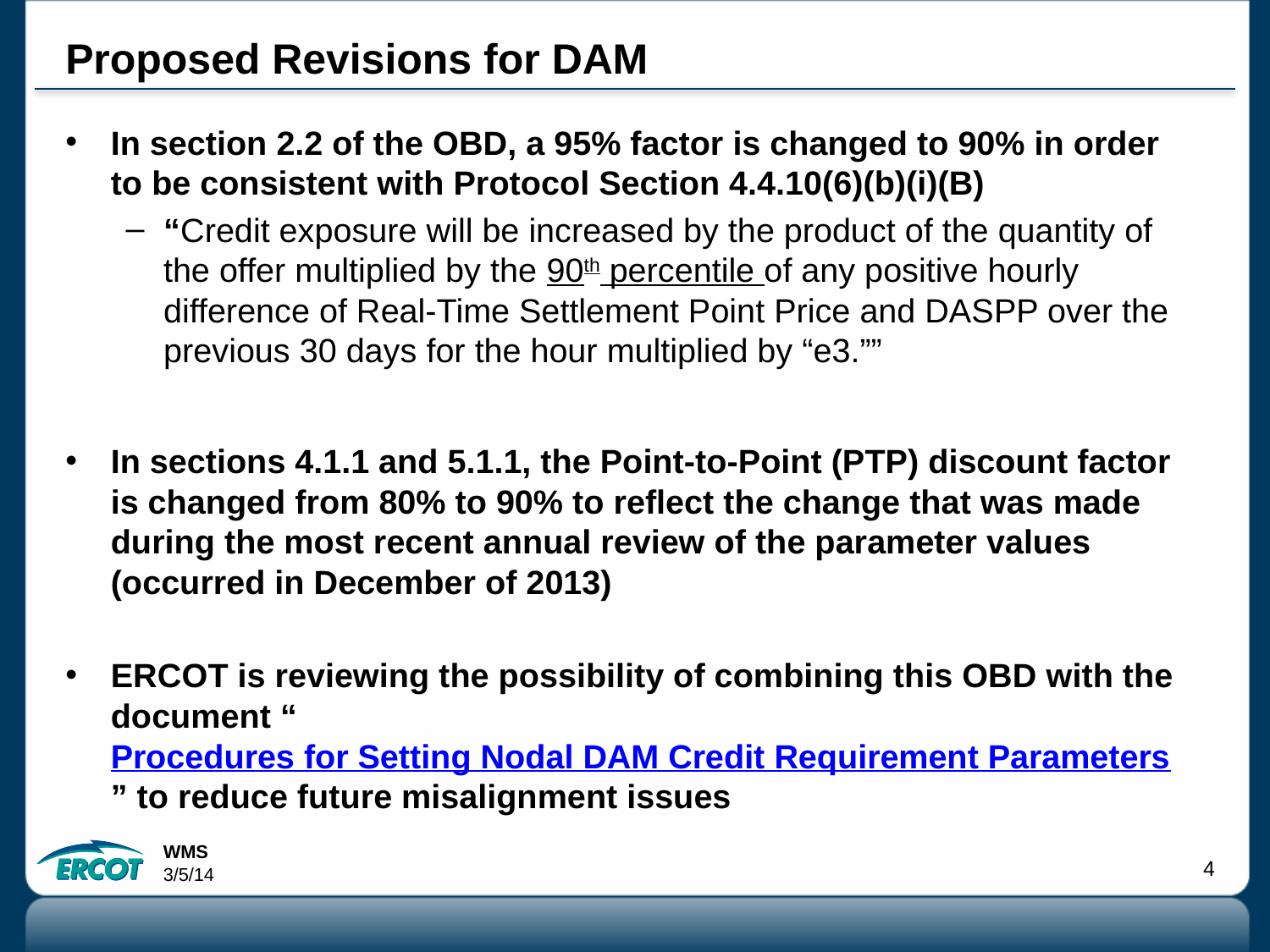

# Proposed Revisions for DAM
In section 2.2 of the OBD, a 95% factor is changed to 90% in order to be consistent with Protocol Section 4.4.10(6)(b)(i)(B)
“Credit exposure will be increased by the product of the quantity of the offer multiplied by the 90th percentile of any positive hourly difference of Real-Time Settlement Point Price and DASPP over the previous 30 days for the hour multiplied by “e3.””

In sections 4.1.1 and 5.1.1, the Point-to-Point (PTP) discount factor is changed from 80% to 90% to reflect the change that was made during the most recent annual review of the parameter values (occurred in December of 2013)

ERCOT is reviewing the possibility of combining this OBD with the document “Procedures for Setting Nodal DAM Credit Requirement Parameters” to reduce future misalignment issues